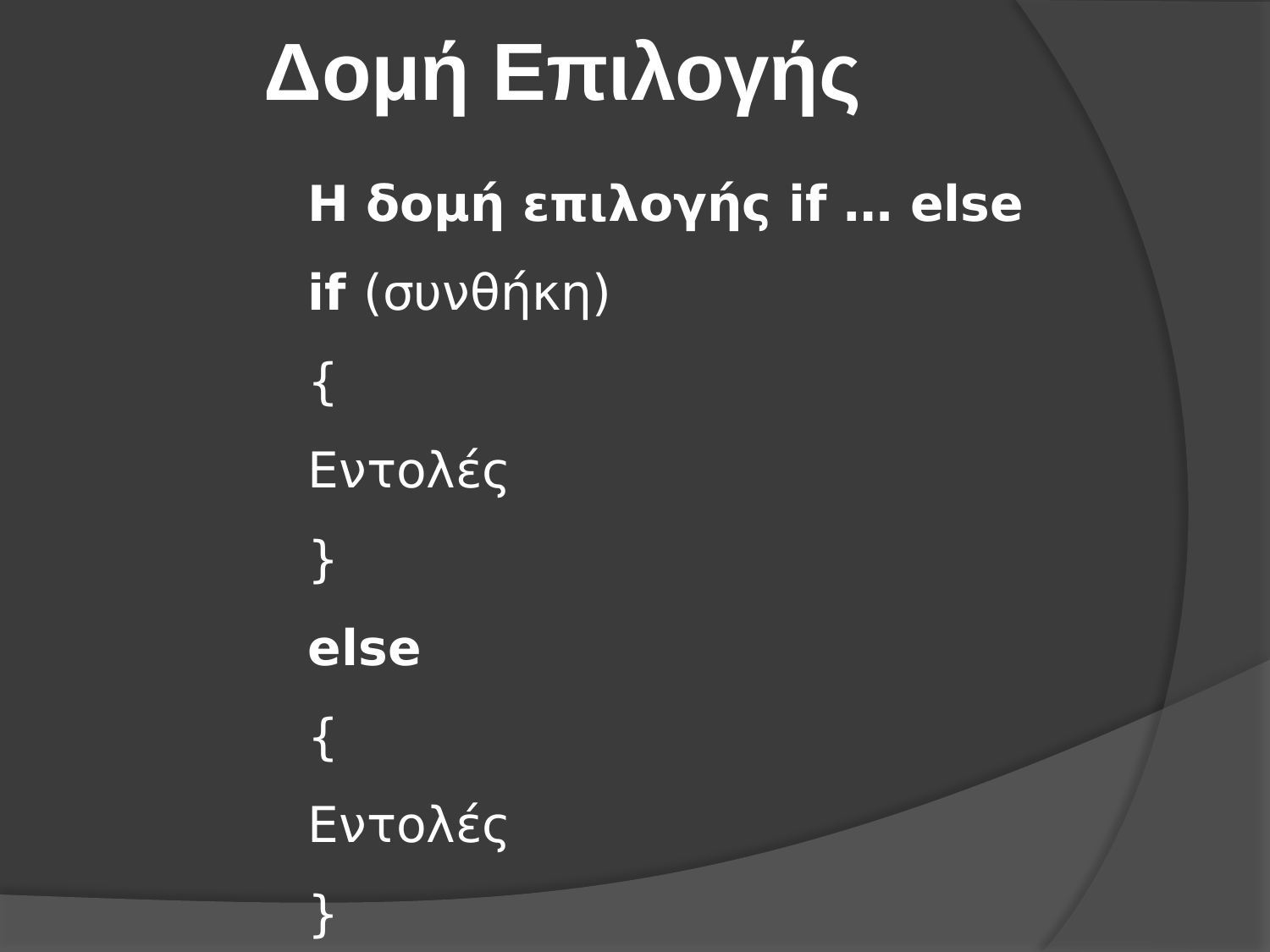

# Δομή Επιλογής
Η δομή επιλογής if … else
if (συνθήκη)
{
Εντολές
}
else
{
Εντολές
}